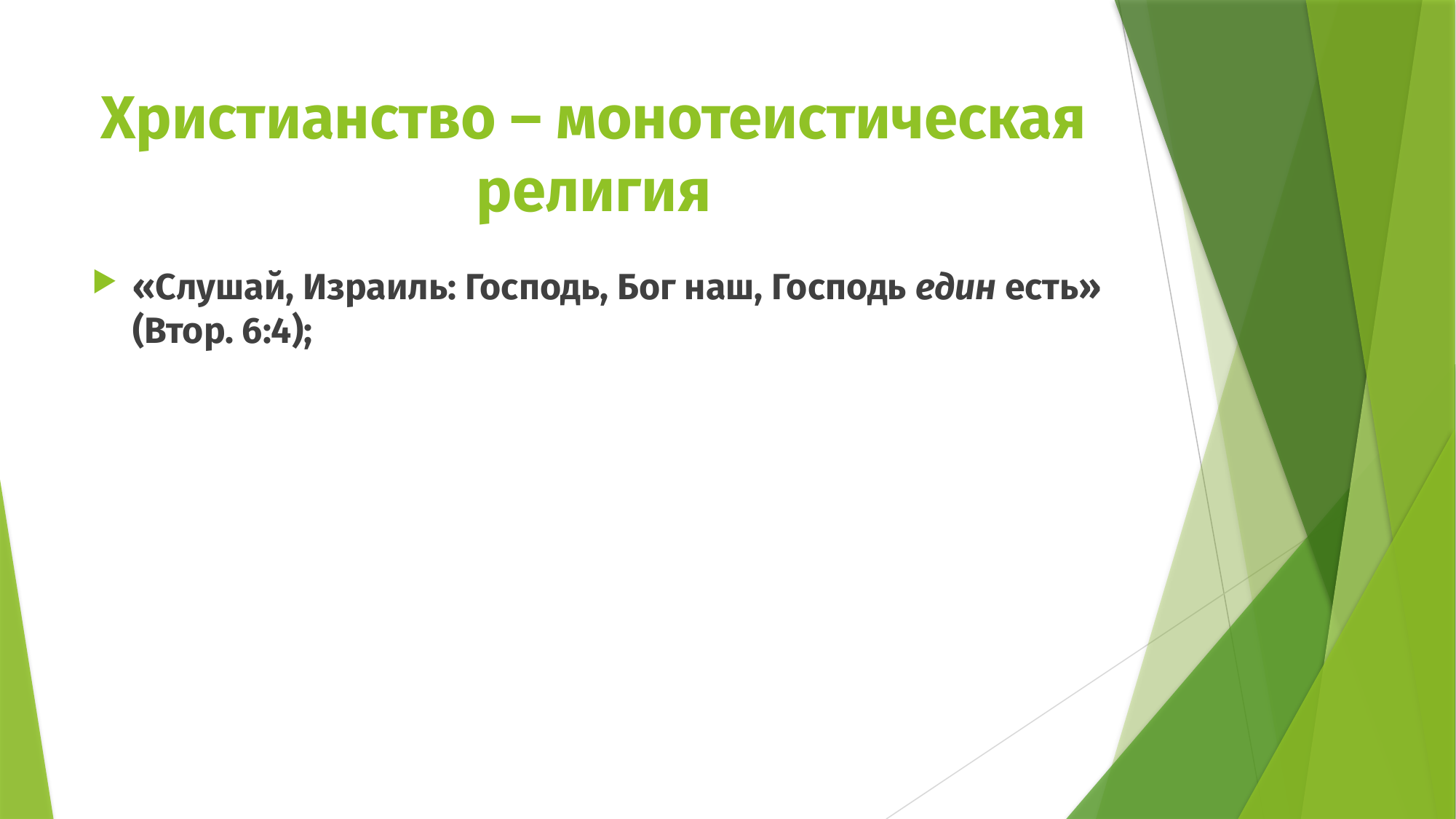

# Христианство – монотеистическая религия
«Слушай, Израиль: Господь, Бог наш, Господь един есть» (Втор. 6:4);